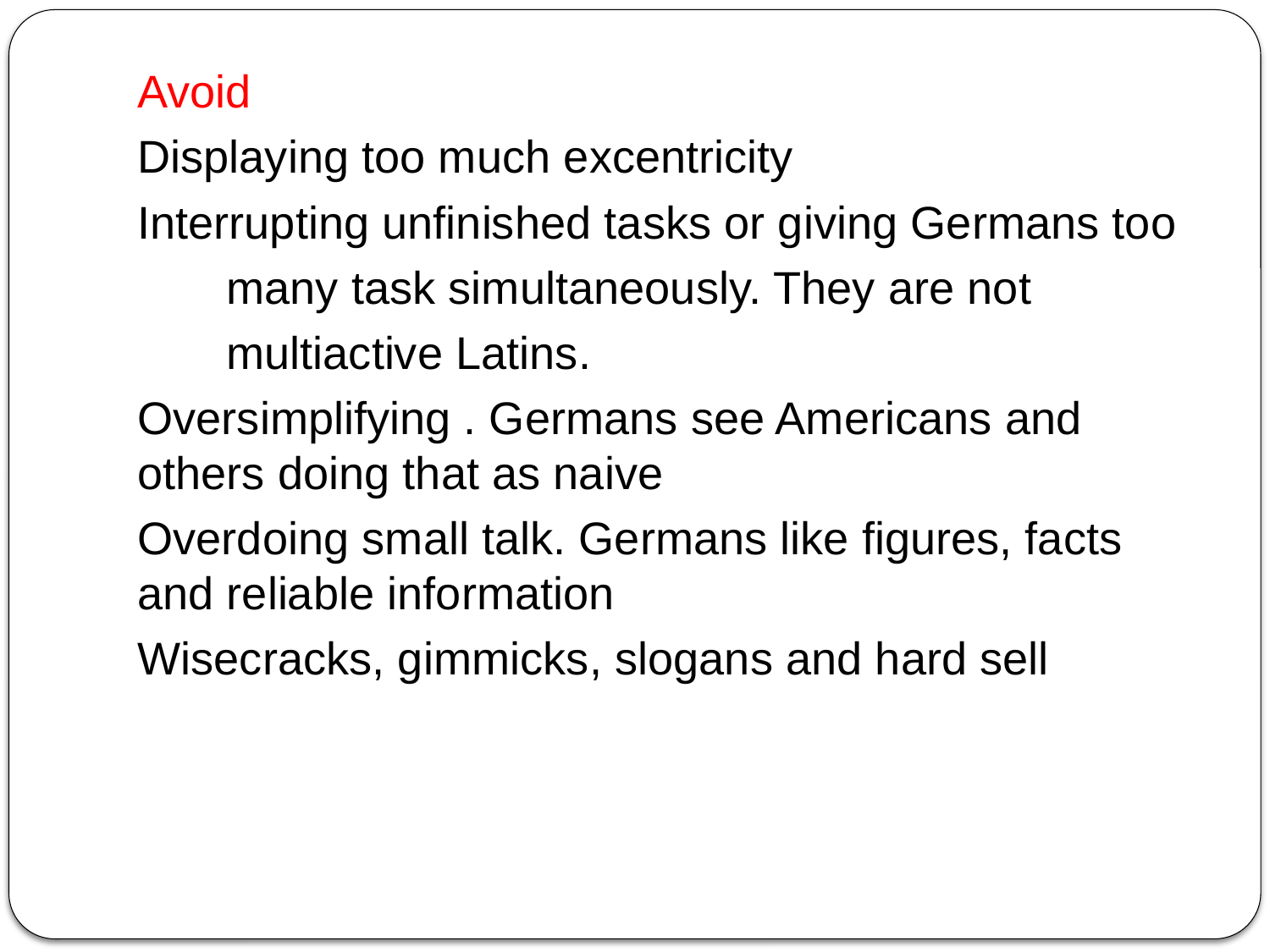

Avoid
Displaying too much excentricity
Interrupting unfinished tasks or giving Germans too
       many task simultaneously. They are not
       multiactive Latins.
Oversimplifying . Germans see Americans and 	others doing that as naive
Overdoing small talk. Germans like figures, facts 	and reliable information
Wisecracks, gimmicks, slogans and hard sell